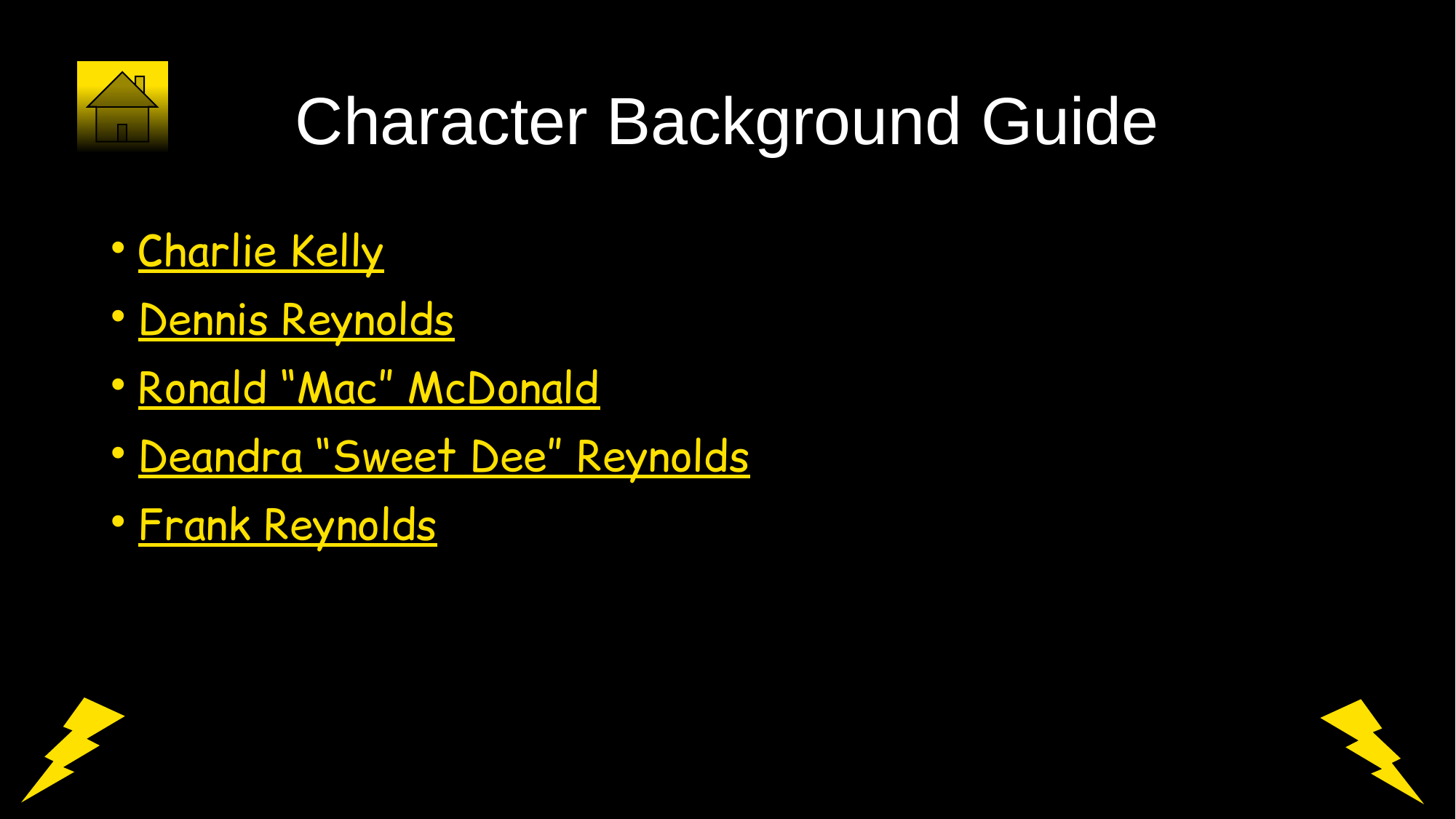

# Character Background Guide

Charlie Kelly
Dennis Reynolds
Ronald “Mac” McDonald
Deandra “Sweet Dee” Reynolds
Frank Reynolds